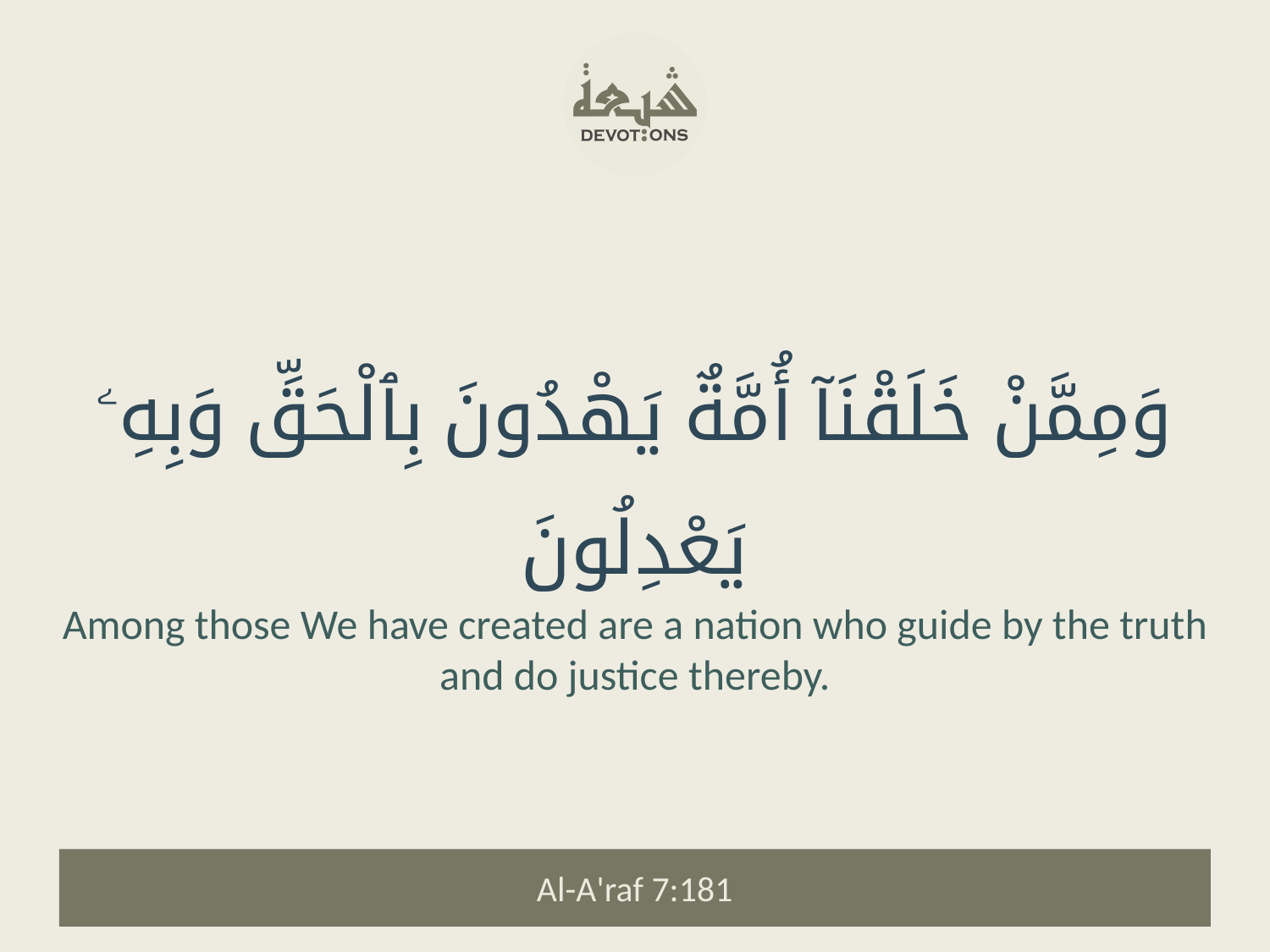

وَمِمَّنْ خَلَقْنَآ أُمَّةٌ يَهْدُونَ بِٱلْحَقِّ وَبِهِۦ يَعْدِلُونَ
Among those We have created are a nation who guide by the truth and do justice thereby.
Al-A'raf 7:181